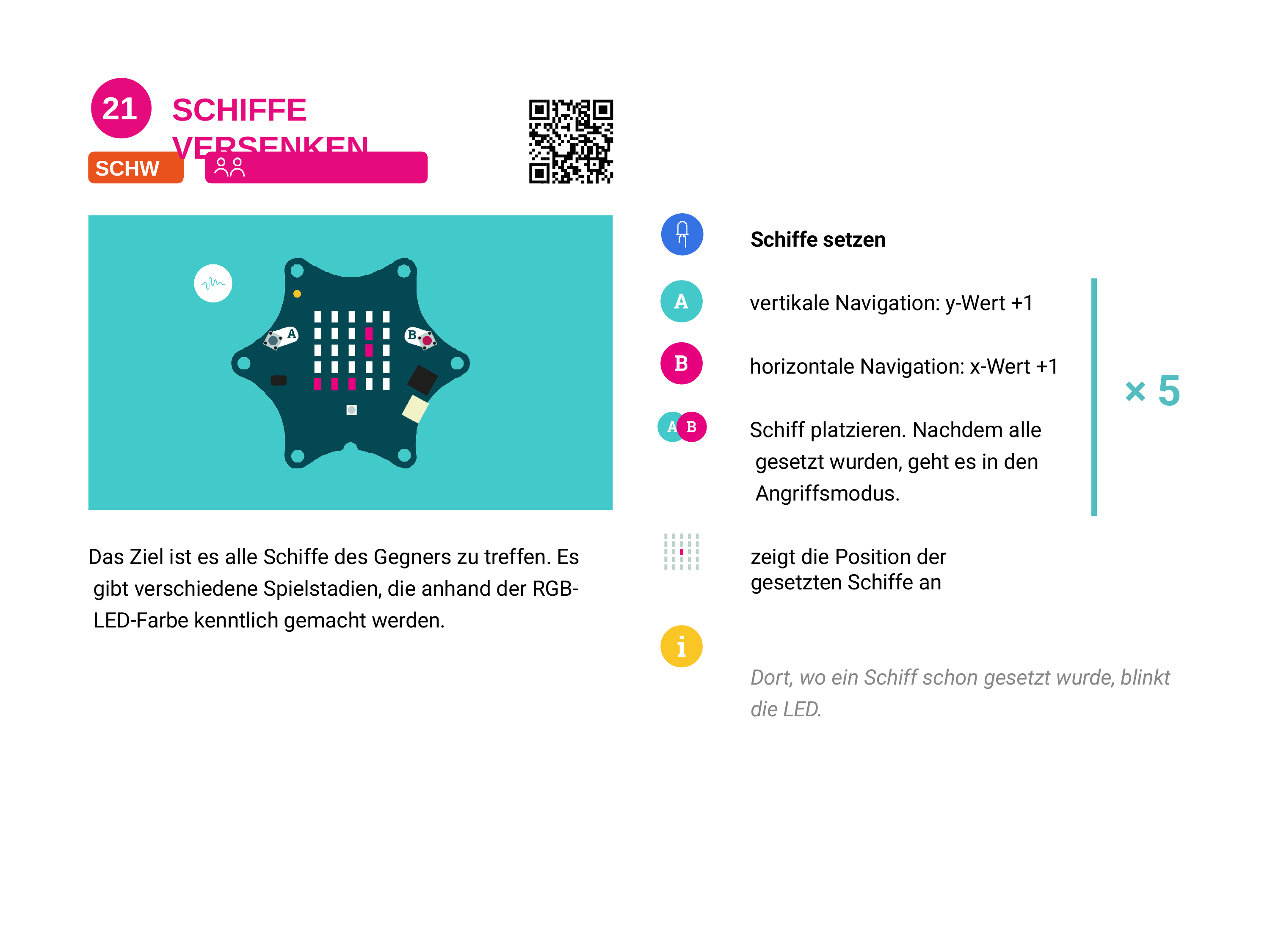

# 21
SCHIFFE VERSENKEN
GRUPPENSPIEL

SCHWER

Schiffe setzen

vertikale Navigation: y-Wert +1

horizontale Navigation: x-Wert +1
× 5
Schiff platzieren. Nachdem alle  gesetzt wurden, geht es in den  Angriffsmodus.

zeigt die Position der gesetzten Schiffe an

Dort, wo ein Schiff schon gesetzt wurde, blinkt  die LED.

Das Ziel ist es alle Schiffe des Gegners zu treffen. Es  gibt verschiedene Spielstadien, die anhand der RGB-  LED-Farbe kenntlich gemacht werden.